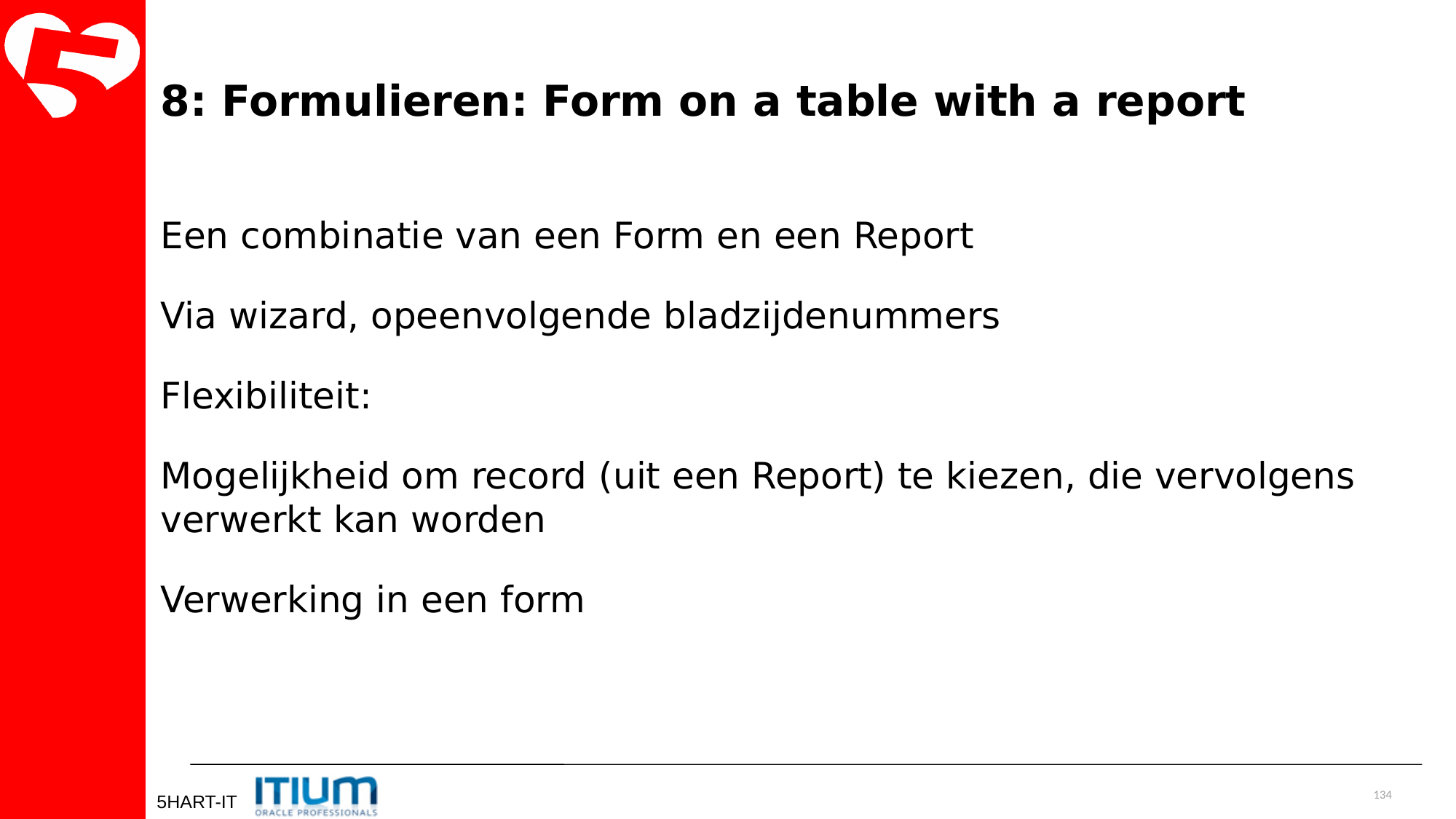

8: Formulieren: Form on a table with a report
Een combinatie van een Form en een Report
Via wizard, opeenvolgende bladzijdenummers
Flexibiliteit:
Mogelijkheid om record (uit een Report) te kiezen, die vervolgens verwerkt kan worden
Verwerking in een form
134